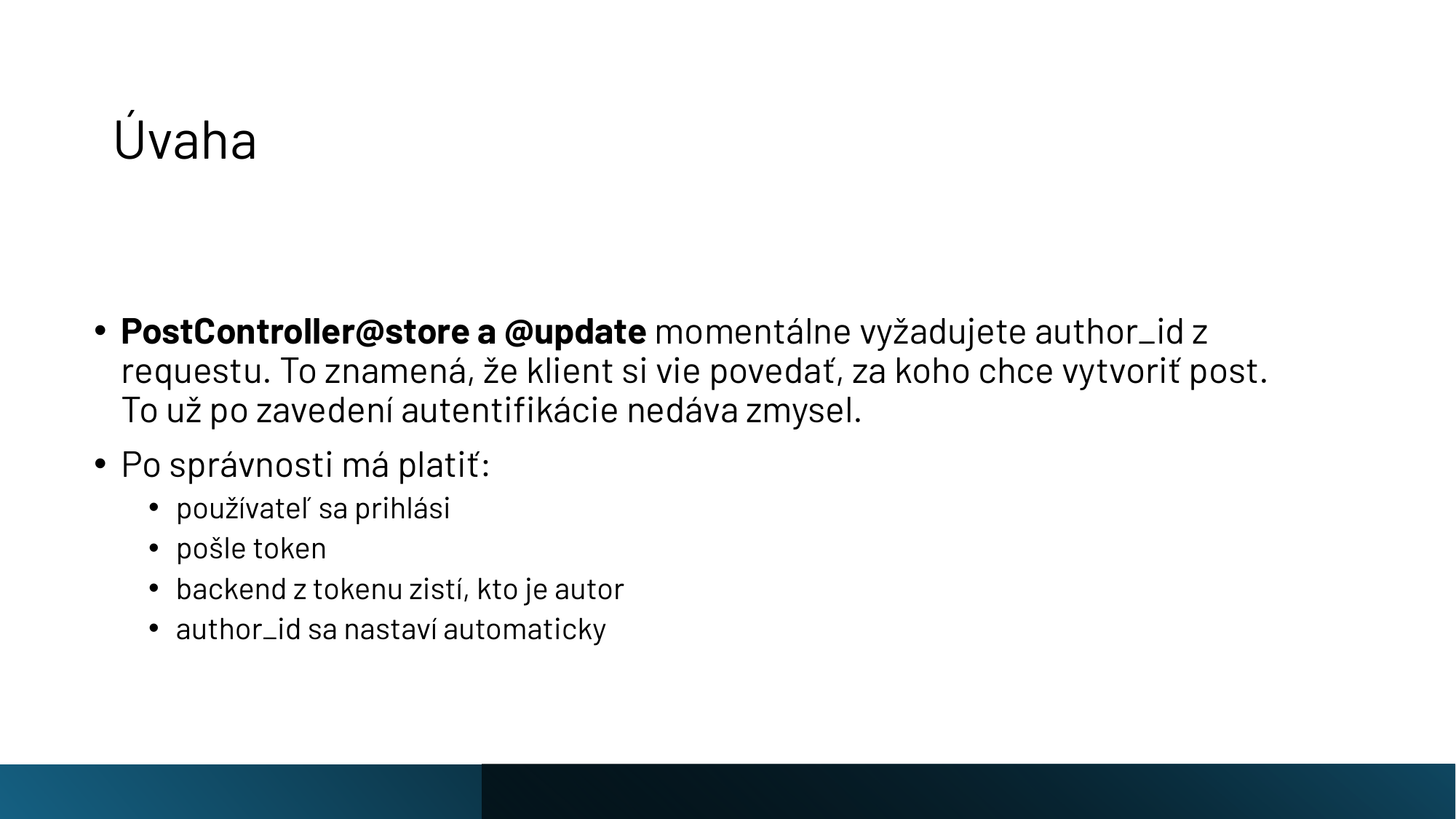

# Úvaha

PostController@store a @update momentálne vyžadujete author_id z requestu. To znamená, že klient si vie povedať, za koho chce vytvoriť post. To už po zavedení autentifikácie nedáva zmysel.
Po správnosti má platiť:
používateľ sa prihlási
pošle token
backend z tokenu zistí, kto je autor
author_id sa nastaví automaticky